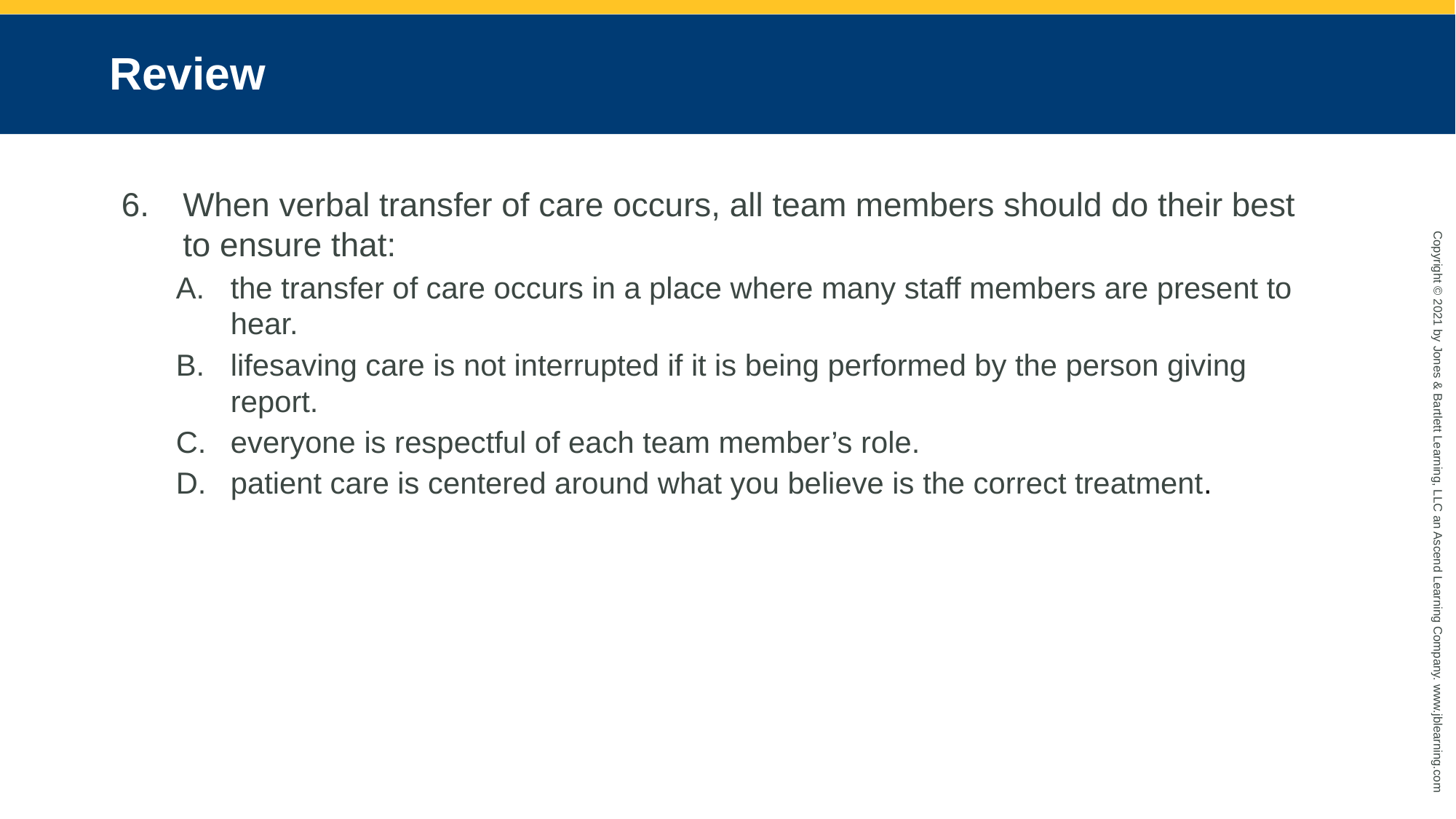

# Review
When verbal transfer of care occurs, all team members should do their best to ensure that:
the transfer of care occurs in a place where many staff members are present to hear.
lifesaving care is not interrupted if it is being performed by the person giving report.
everyone is respectful of each team member’s role.
patient care is centered around what you believe is the correct treatment.